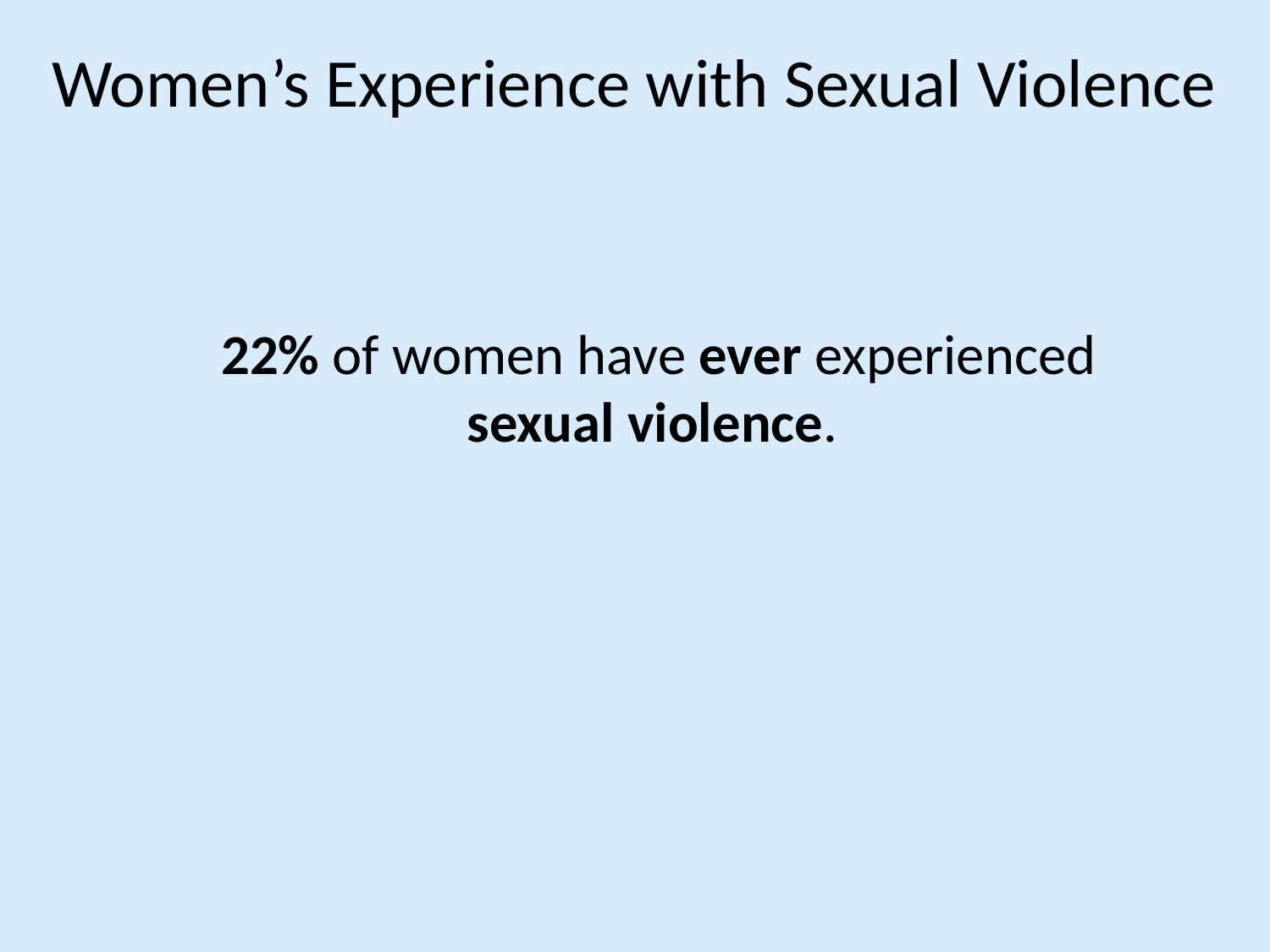

# Women’s Experience with Sexual Violence

	22% of women have ever experienced
sexual violence.